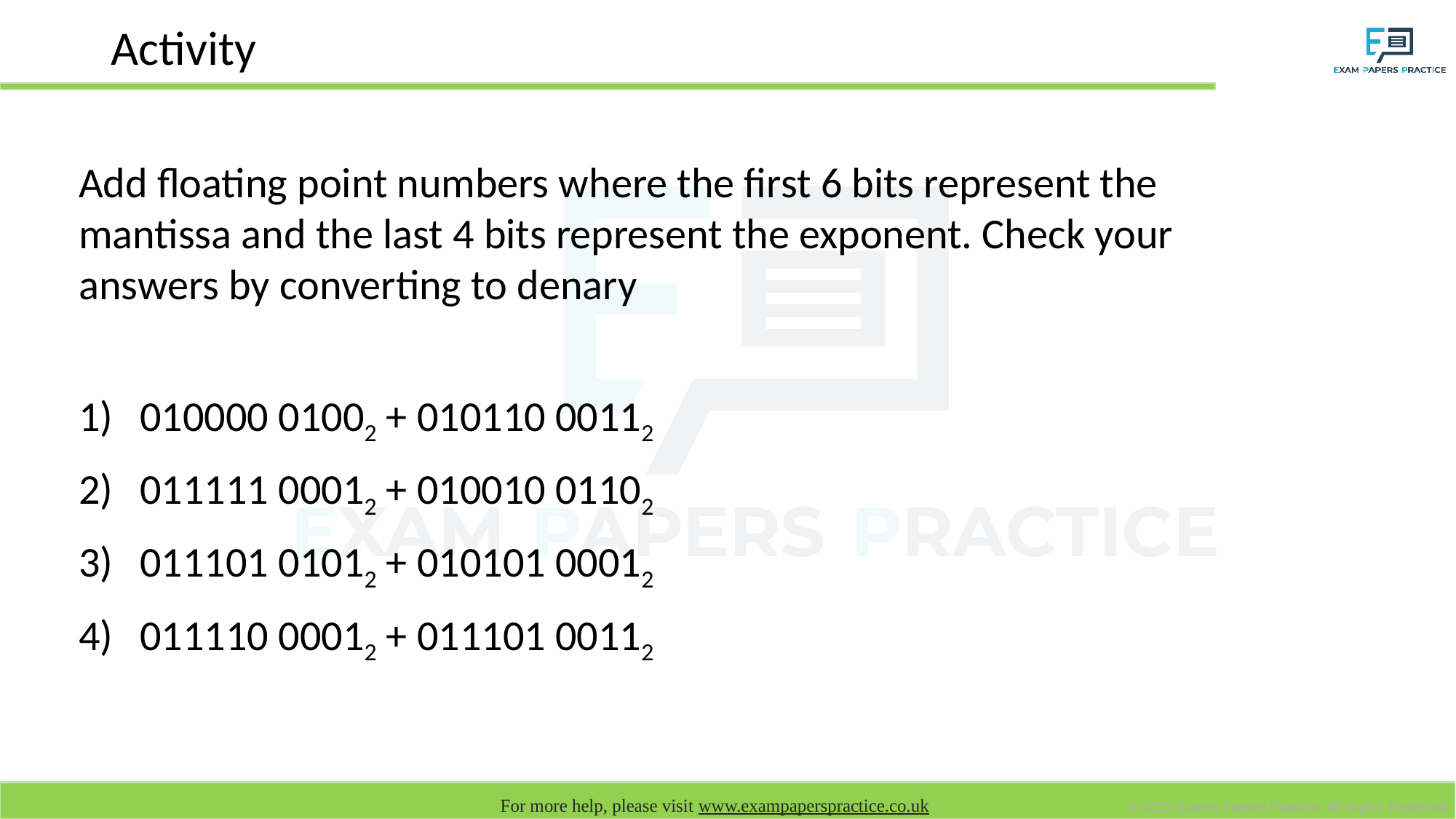

# Activity
Add floating point numbers where the first 6 bits represent the mantissa and the last 4 bits represent the exponent. Check your answers by converting to denary

010000 01002 + 010110 00112
011111 00012 + 010010 01102
011101 01012 + 010101 00012
011110 00012 + 011101 00112